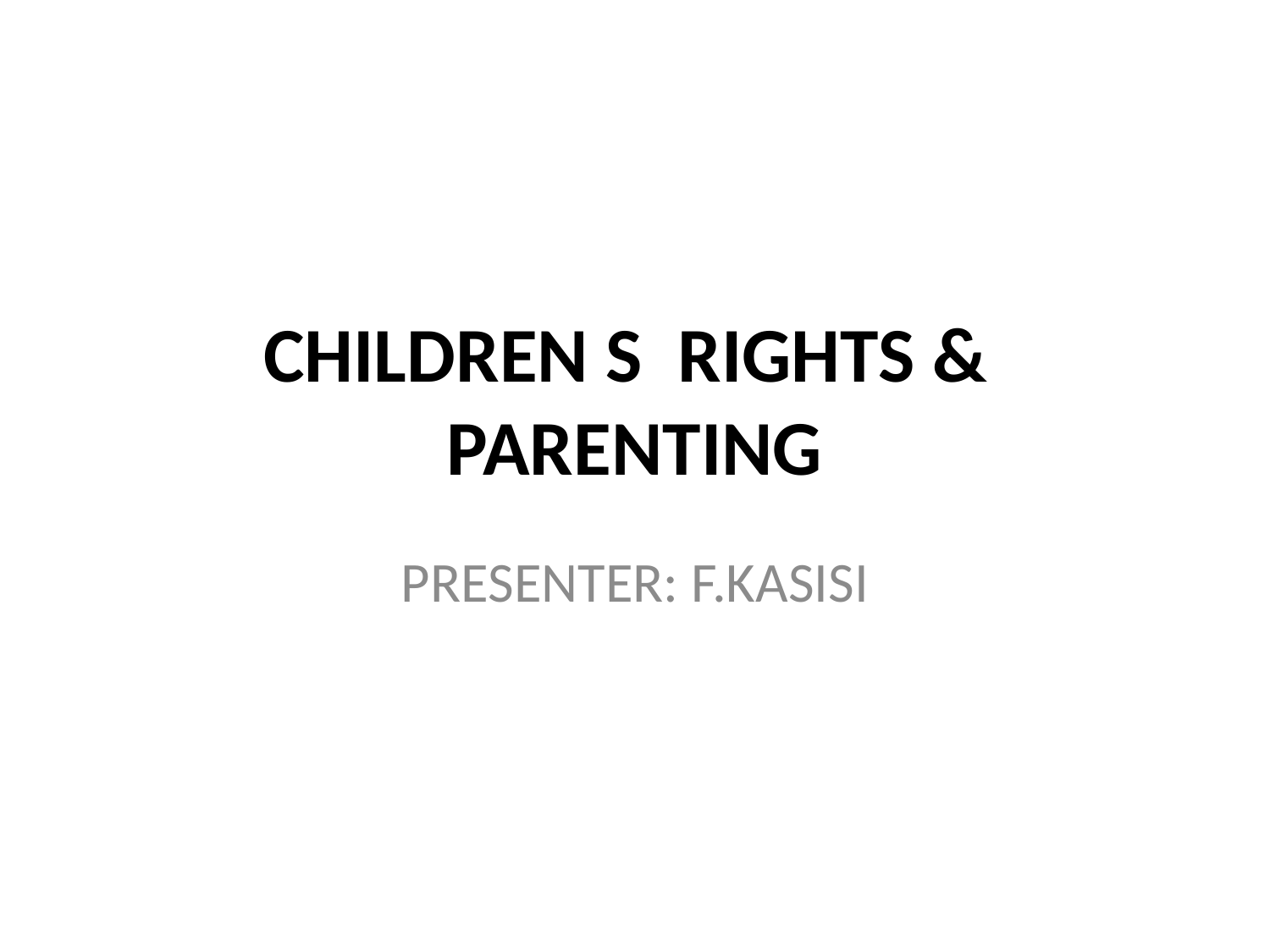

# CHILDREN S  RIGHTS &  PARENTING
PRESENTER: F.KASISI